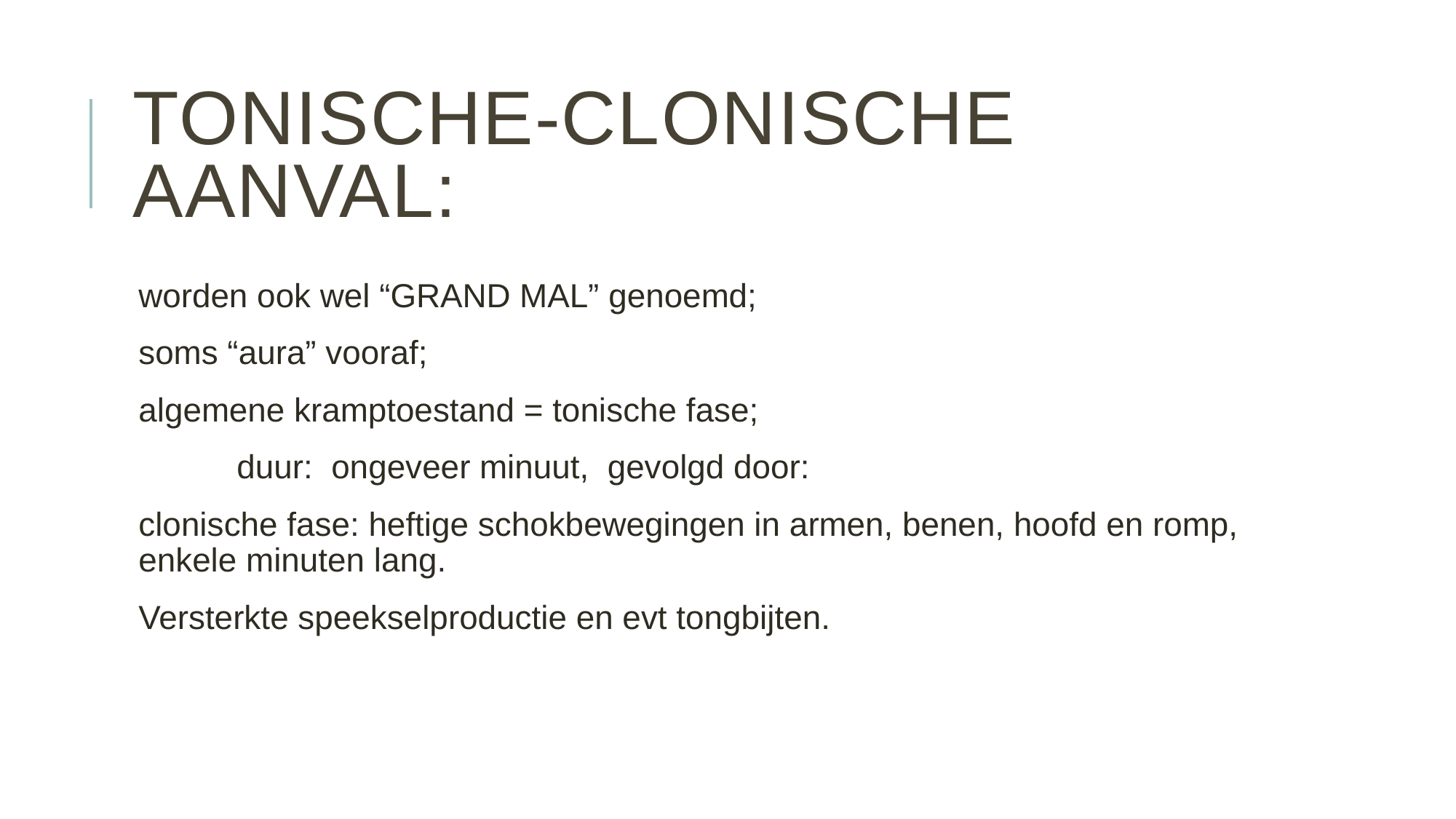

# Tonische-clonische aanval:
worden ook wel “GRAND MAL” genoemd;
soms “aura” vooraf;
algemene kramptoestand = tonische fase;
	duur:  ongeveer minuut,  gevolgd door:
clonische fase: heftige schokbewegingen in armen, benen, hoofd en romp, enkele minuten lang.
Versterkte speekselproductie en evt tongbijten.